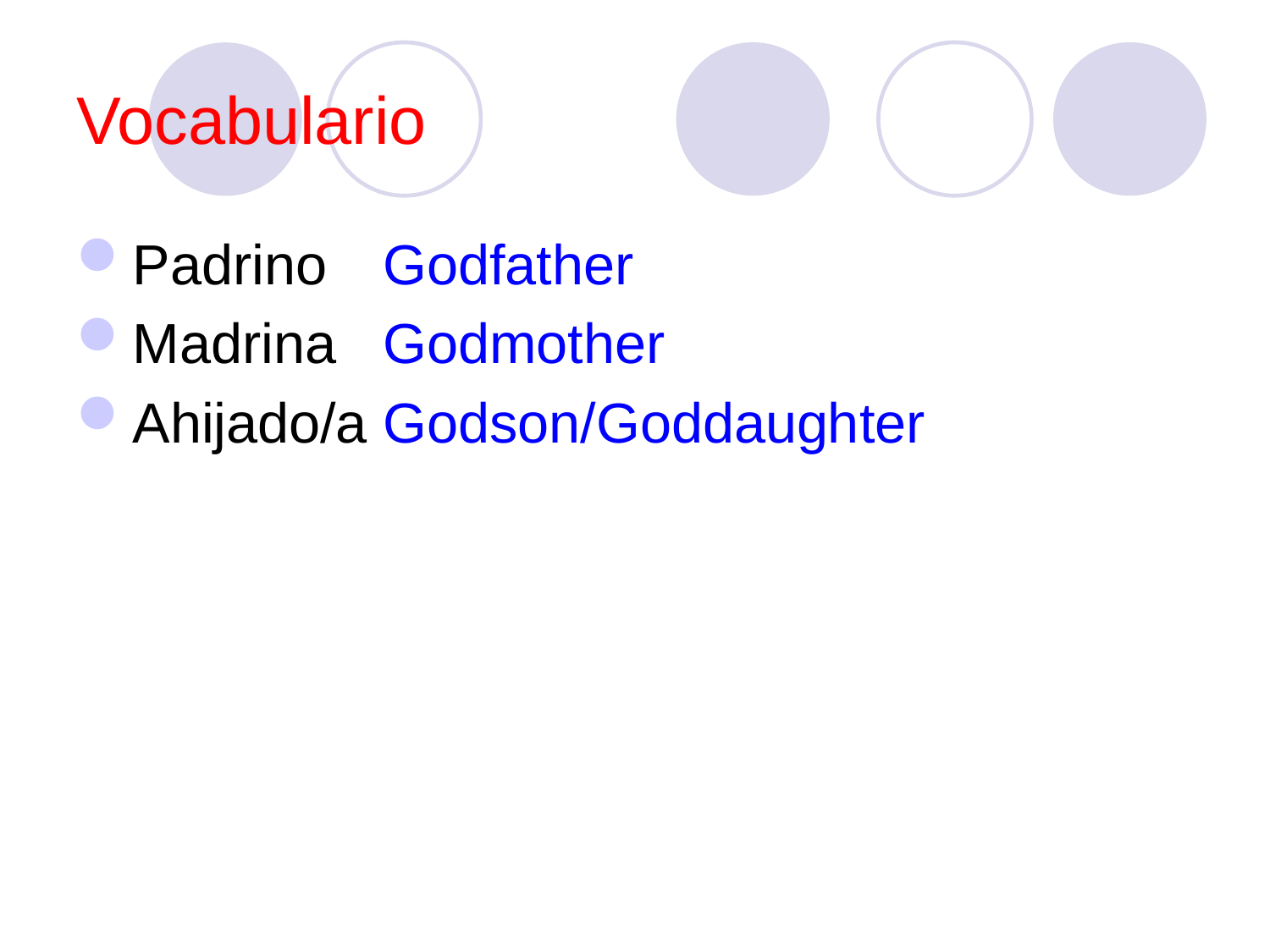

# Vocabulario
Padrino
Madrina
Ahijado/a
Godfather
Godmother
Godson/Goddaughter